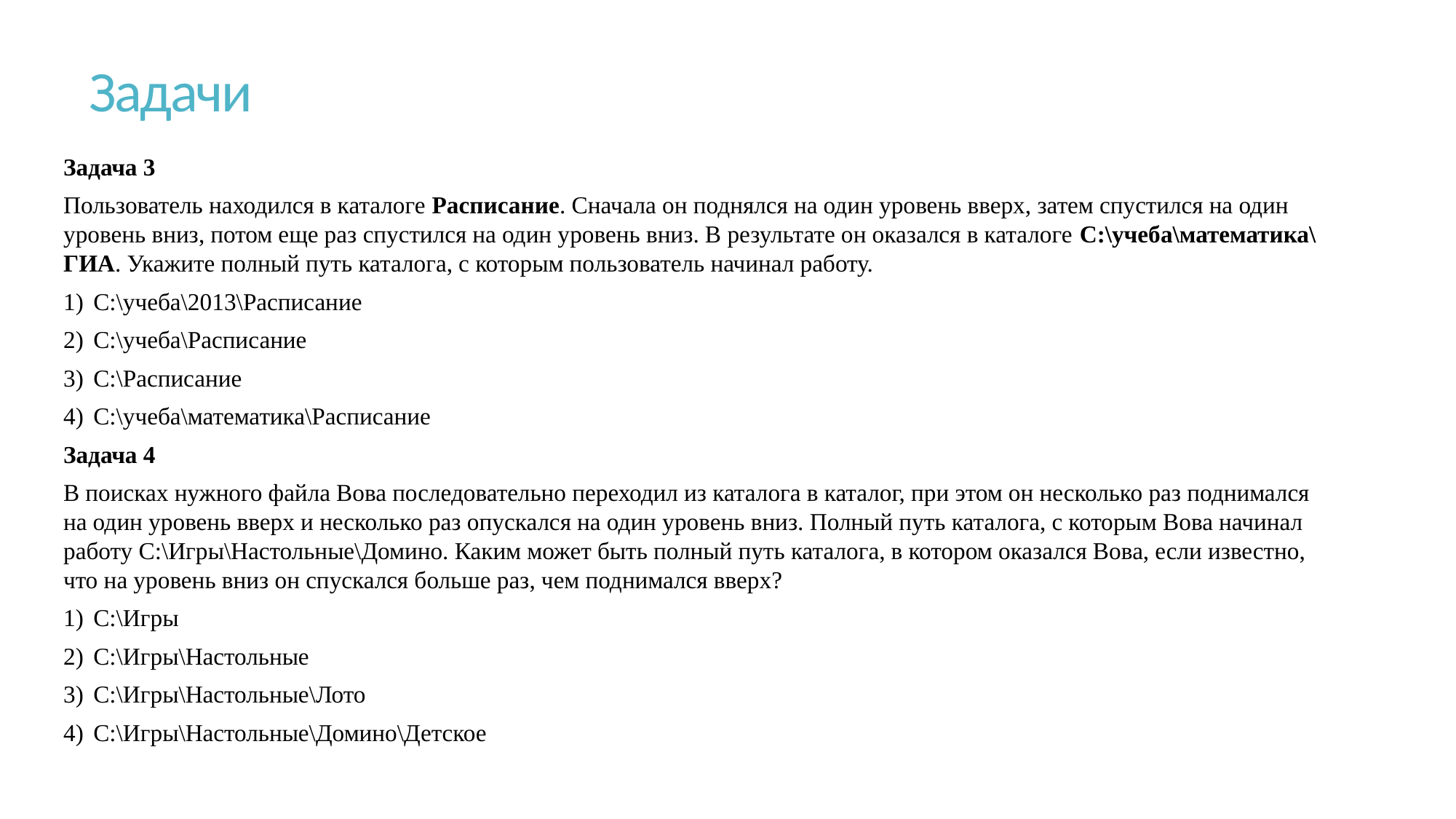

# Задачи
Задача 3
Пользователь находился в каталоге Расписание. Сначала он поднялся на один уровень вверх, затем спустился на один уровень вниз, потом еще раз спустился на один уровень вниз. В результате он оказался в каталоге С:\учеба\математика\ГИА. Укажите полный путь каталога, с которым пользователь начинал работу.
1)  С:\учеба\2013\Расписание
2)  С:\учеба\Расписание
3)  С:\Расписание
4)  С:\учеба\математика\Расписание
Задача 4
В поисках нужного файла Вова последовательно переходил из каталога в каталог, при этом он несколько раз поднимался на один уровень вверх и несколько раз опускался на один уровень вниз. Полный путь каталога, с которым Вова начинал работу С:\Игры\Настольные\Домино. Каким может быть полный путь каталога, в котором оказался Вова, если известно, что на уровень вниз он спускался больше раз, чем поднимался вверх?
1)  С:\Игры
2)  С:\Игры\Настольные
3)  С:\Игры\Настольные\Лото
4)  С:\Игры\Настольные\Домино\Детское